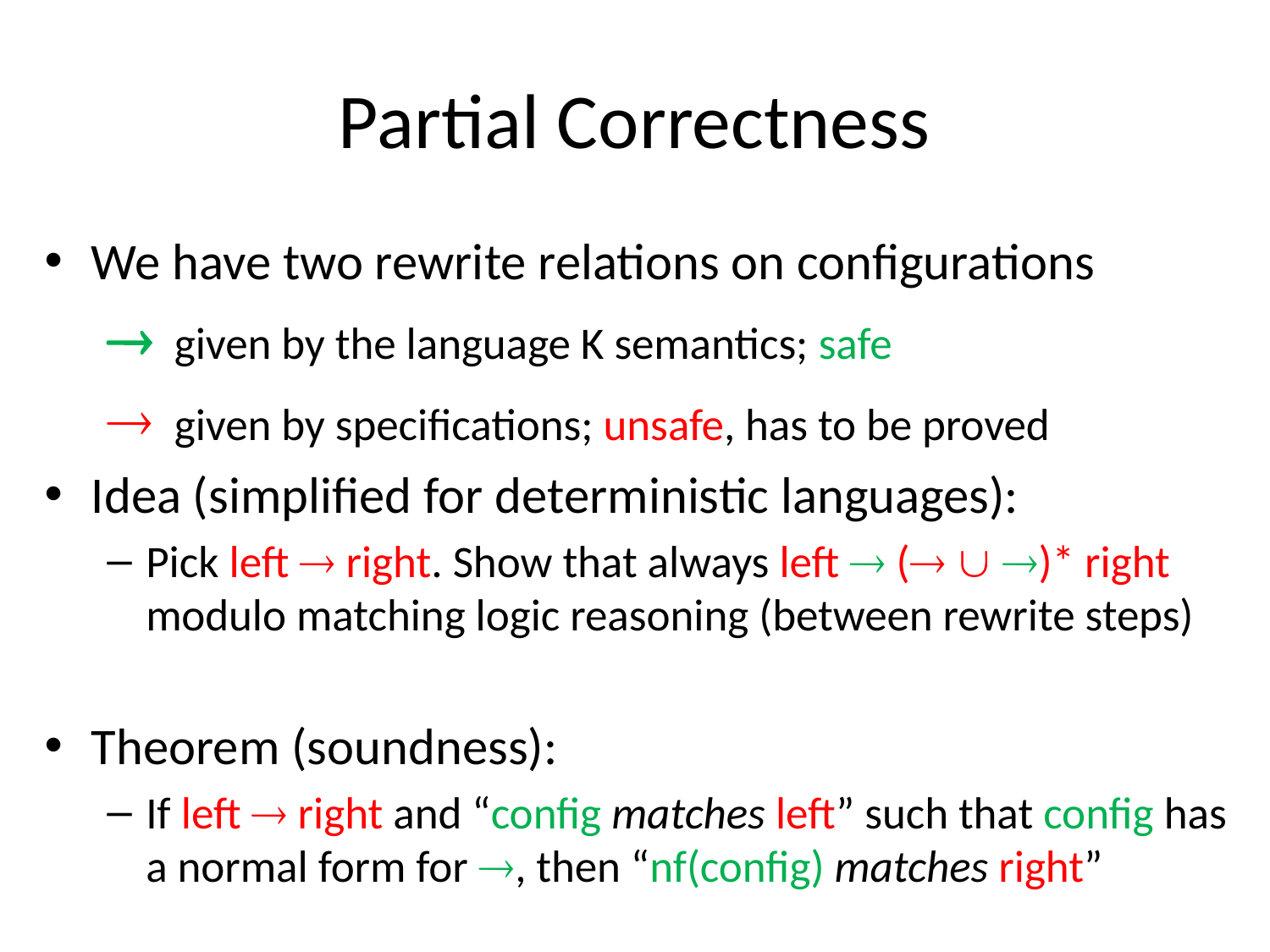

# Partial Correctness
We have two rewrite relations on configurations
→  given by the language K semantics; safe
→  given by specifications; unsafe, has to be proved
Idea (simplified for deterministic languages):
Pick left → right. Show that always left → (→ ∪ →)* right modulo matching logic reasoning (between rewrite steps)

Theorem (soundness):
If left → right and “config matches left” such that config has a normal form for →, then “nf(config) matches right”